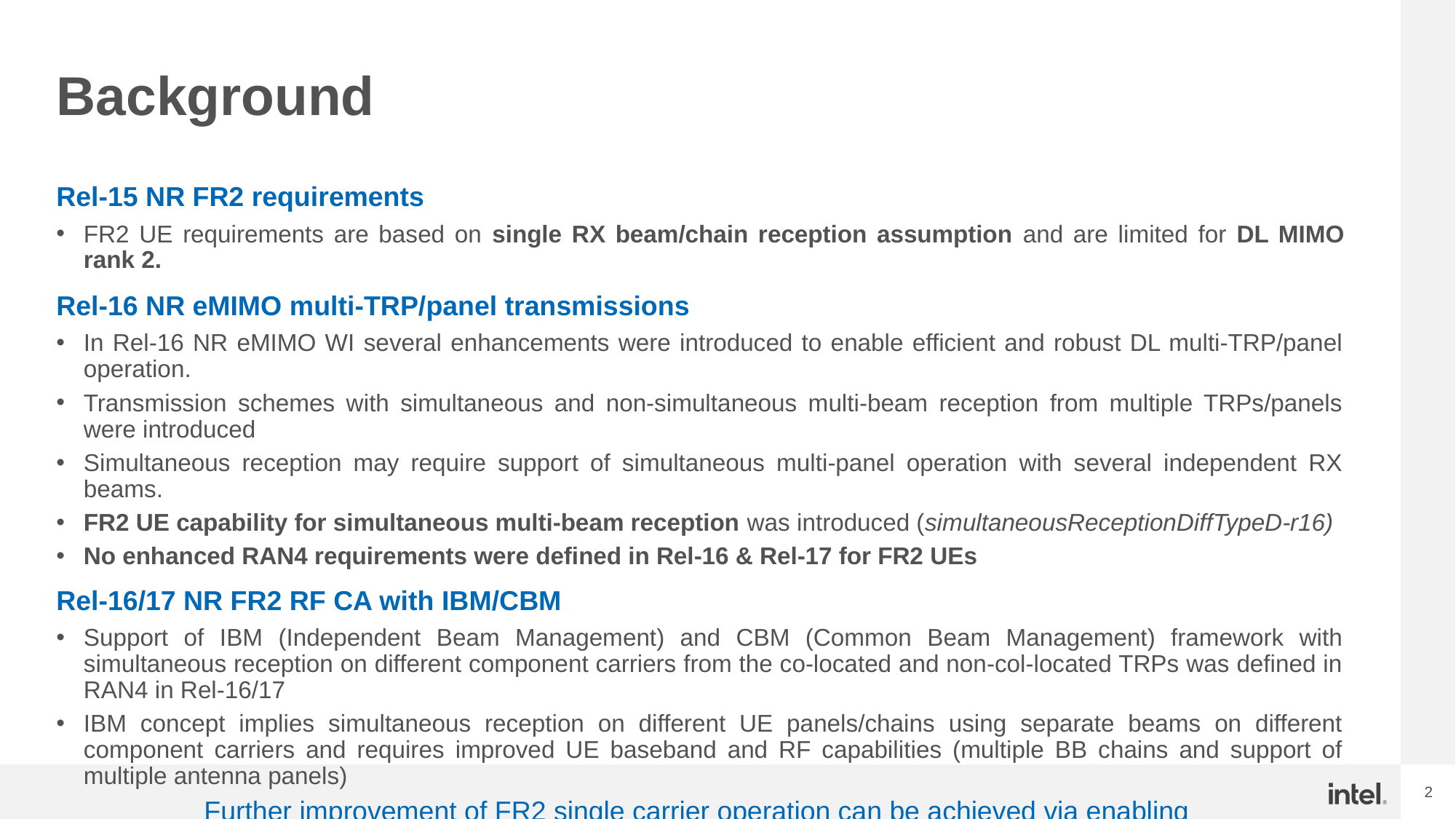

# Background
Rel-15 NR FR2 requirements
FR2 UE requirements are based on single RX beam/chain reception assumption and are limited for DL MIMO rank 2.
Rel-16 NR eMIMO multi-TRP/panel transmissions
In Rel-16 NR eMIMO WI several enhancements were introduced to enable efficient and robust DL multi-TRP/panel operation.
Transmission schemes with simultaneous and non-simultaneous multi-beam reception from multiple TRPs/panels were introduced
Simultaneous reception may require support of simultaneous multi-panel operation with several independent RX beams.
FR2 UE capability for simultaneous multi-beam reception was introduced (simultaneousReceptionDiffTypeD-r16)
No enhanced RAN4 requirements were defined in Rel-16 & Rel-17 for FR2 UEs
Rel-16/17 NR FR2 RF CA with IBM/CBM
Support of IBM (Independent Beam Management) and CBM (Common Beam Management) framework with simultaneous reception on different component carriers from the co-located and non-col-located TRPs was defined in RAN4 in Rel-16/17
IBM concept implies simultaneous reception on different UE panels/chains using separate beams on different component carriers and requires improved UE baseband and RF capabilities (multiple BB chains and support of multiple antenna panels)
Further improvement of FR2 single carrier operation can be achieved via enabling
support of multi-RX beam/chain simultaneous reception for a single carrier